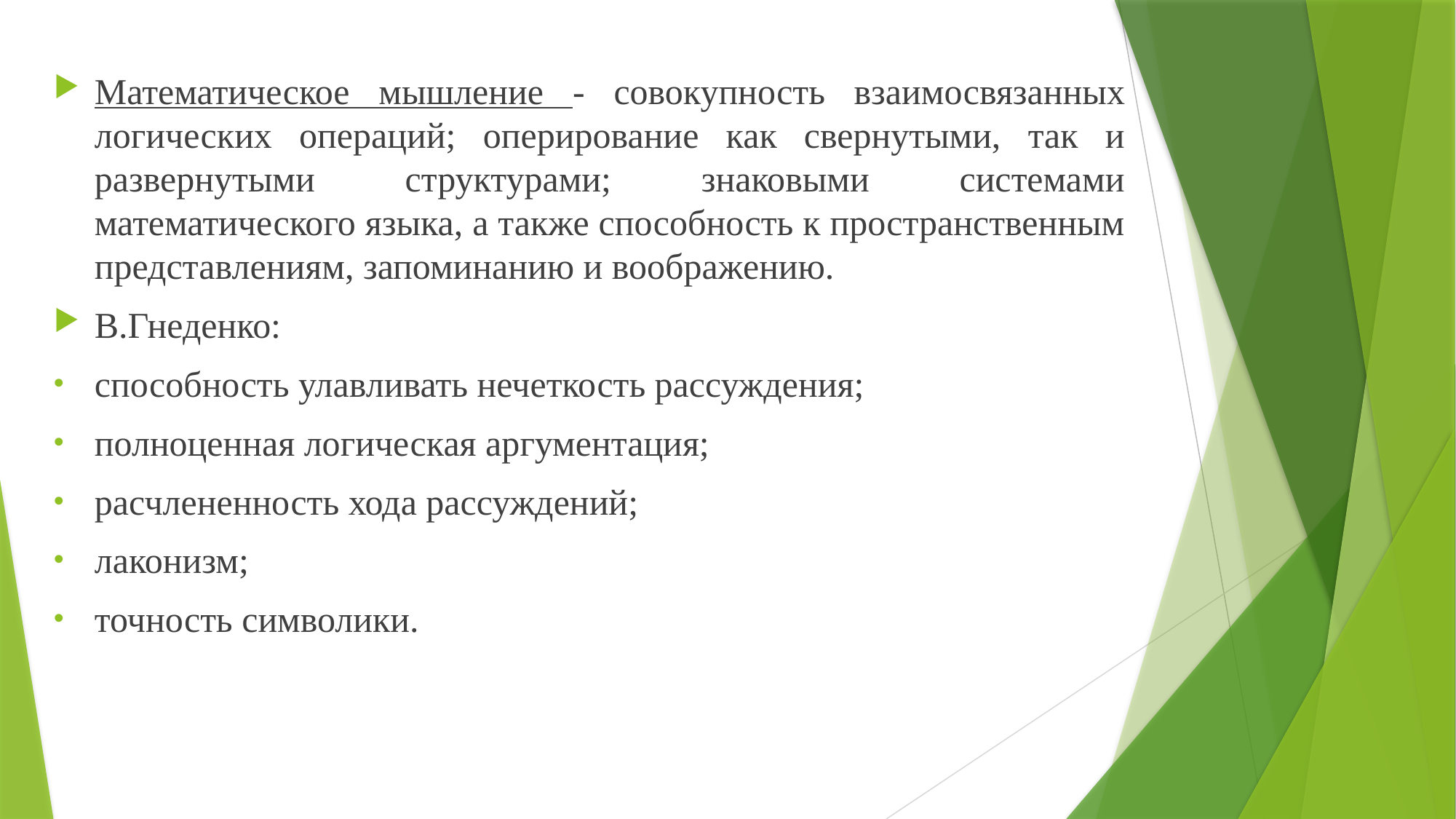

Математическое мышление - совокупность взаимосвязанных логических операций; оперирование как свернутыми, так и развернутыми структурами; знаковыми системами математического языка, а также способность к пространственным представлениям, запоминанию и воображению.
В.Гнеденко:
способность улавливать нечеткость рассуждения;
полноценная логическая аргументация;
расчлененность хода рассуждений;
лаконизм;
точность символики.